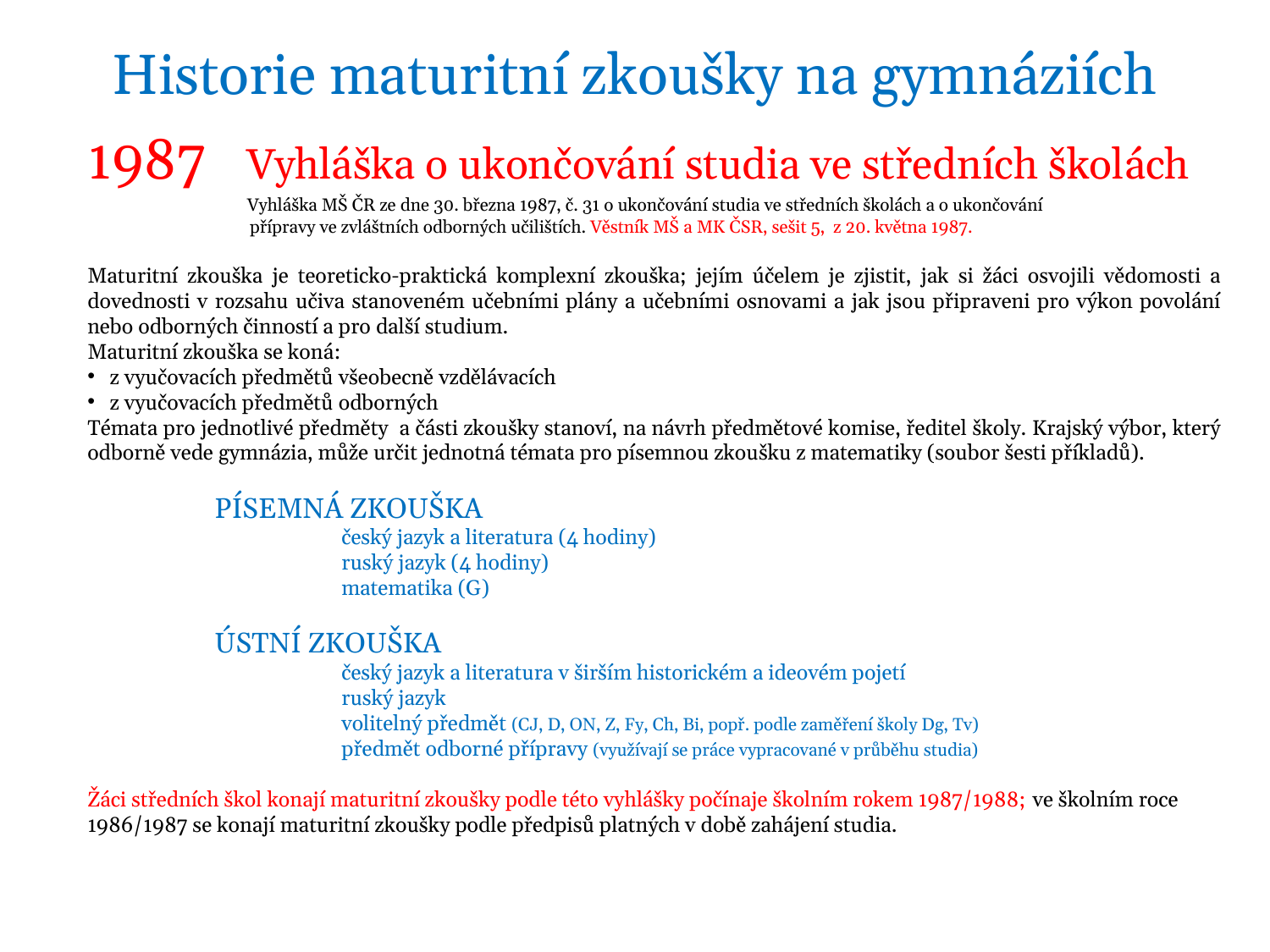

# Historie maturitní zkoušky na gymnáziích
1987   Vyhláška o ukončování studia ve středních školách
	  Vyhláška MŠ ČR ze dne 30. března 1987, č. 31 o ukončování studia ve středních školách a o ukončování
	         přípravy ve zvláštních odborných učilištích. Věstník MŠ a MK ČSR, sešit 5,  z 20. května 1987.

Maturitní zkouška je teoreticko-praktická komplexní zkouška; jejím účelem je zjistit, jak si žáci osvojili vědomosti a dovednosti v rozsahu učiva stanoveném učebními plány a učebními osnovami a jak jsou připraveni pro výkon povolání nebo odborných činností a pro další studium.
Maturitní zkouška se koná:
   z vyučovacích předmětů všeobecně vzdělávacích
   z vyučovacích předmětů odborných
Témata pro jednotlivé předměty  a části zkoušky stanoví, na návrh předmětové komise, ředitel školy. Krajský výbor, který odborně vede gymnázia, může určit jednotná témata pro písemnou zkoušku z matematiky (soubor šesti příkladů).

	PÍSEMNÁ ZKOUŠKA
		český jazyk a literatura (4 hodiny)
		ruský jazyk (4 hodiny)
		matematika (G)

	ÚSTNÍ ZKOUŠKA
		český jazyk a literatura v širším historickém a ideovém pojetí
		ruský jazyk
		volitelný předmět (CJ, D, ON, Z, Fy, Ch, Bi, popř. podle zaměření školy Dg, Tv)
		předmět odborné přípravy (využívají se práce vypracované v průběhu studia)

Žáci středních škol konají maturitní zkoušky podle této vyhlášky počínaje školním rokem 1987/1988; ve školním roce 1986/1987 se konají maturitní zkoušky podle předpisů platných v době zahájení studia.